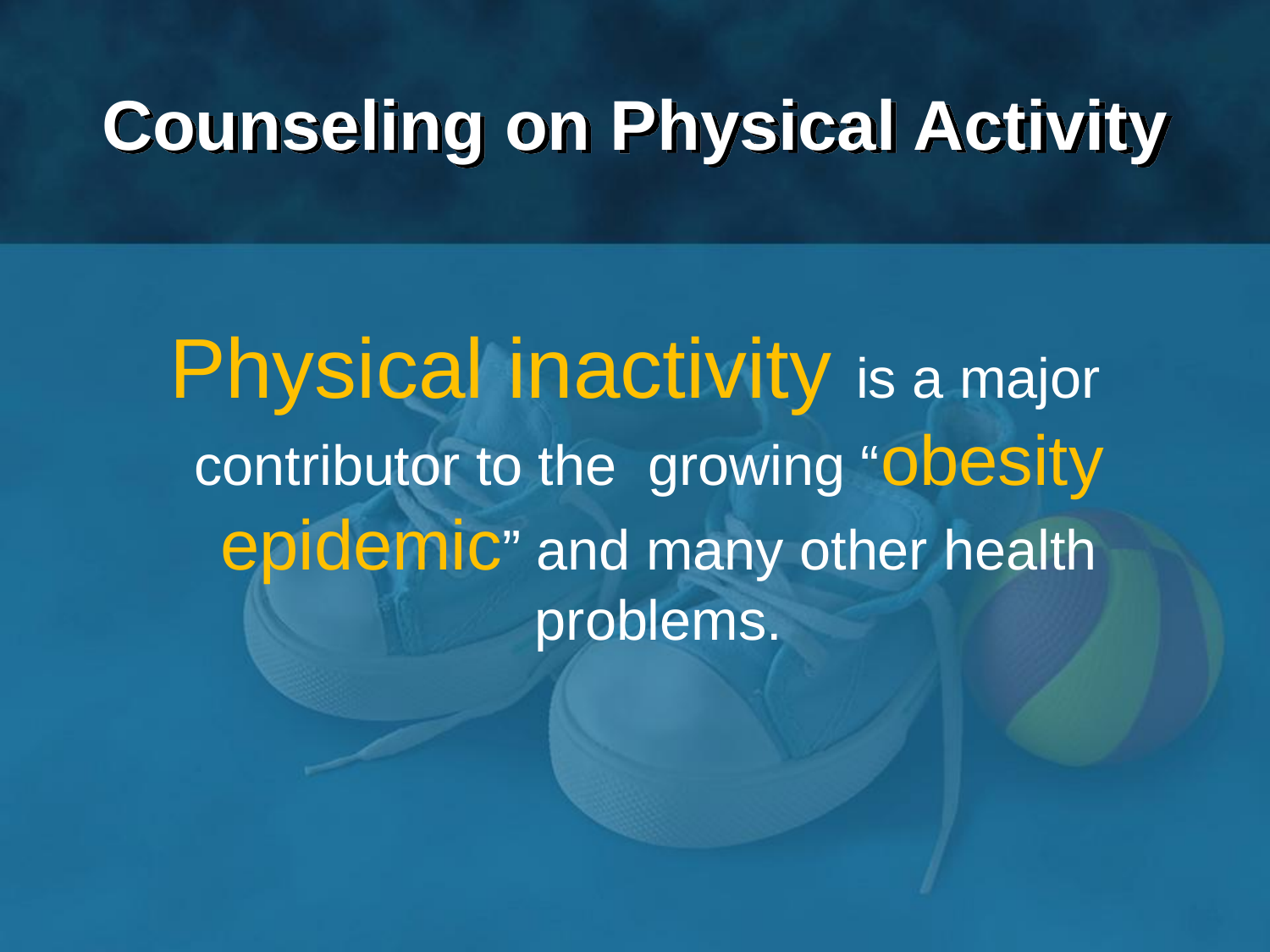

# Counseling on Physical Activity
Physical inactivity is a major contributor to the  growing “obesity  epidemic” and many other health problems.